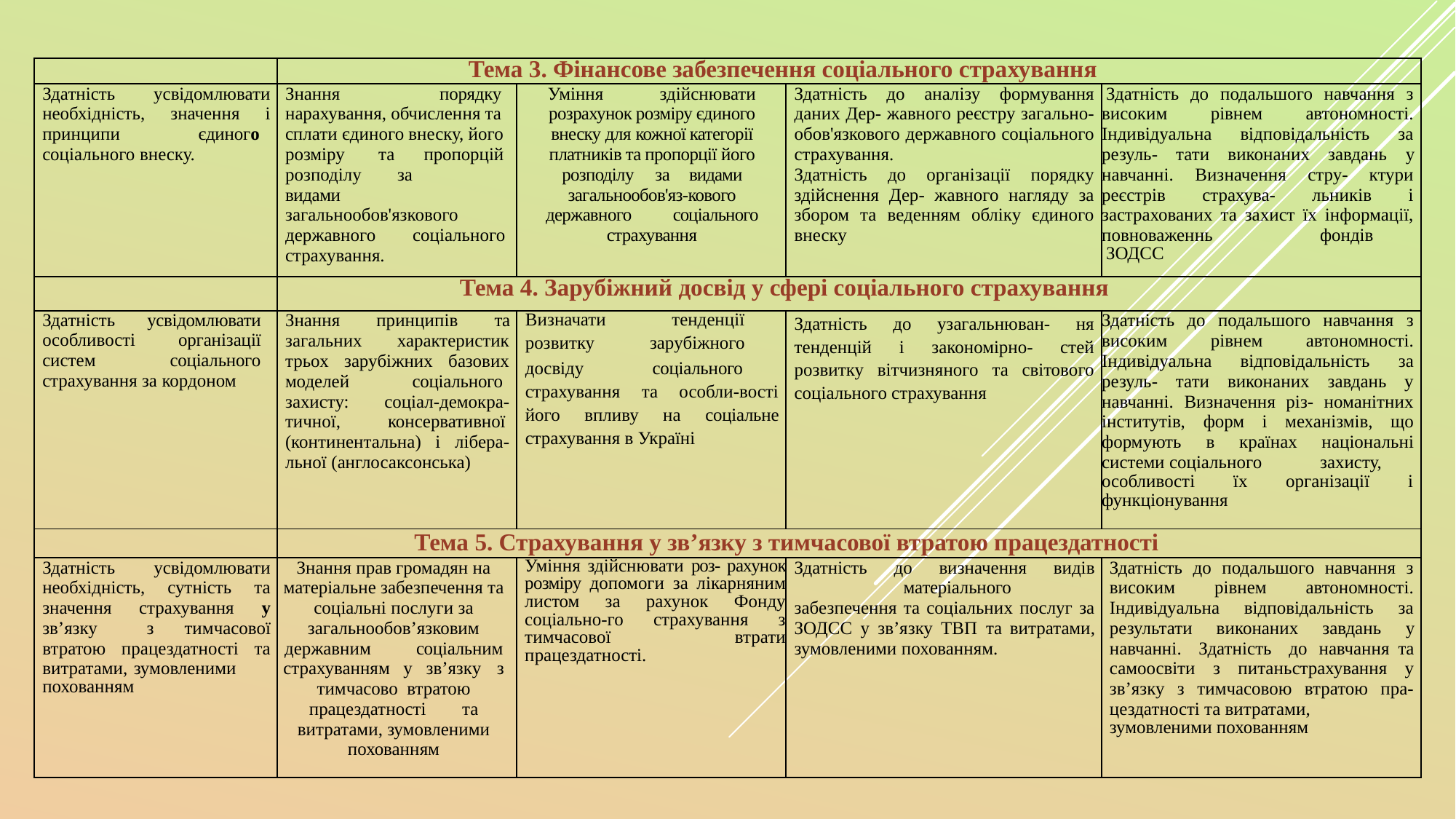

|  | Тема 3. Фінансове забезпечення соціального страхування |  |  |  |
| --- | --- | --- | --- | --- |
| Здатність усвідомлювати необхідність, значення і принципи єдиного соціального внеску. | Знання порядку нарахування, обчислення та сплати єдиного внеску, його розміру та пропорцій розподілу за видами загальнообов'язкового державного соціального страхування. | Уміння здійснювати розрахунок розміру єдиного внеску для кожної категорії платників та пропорції його розподілу за видами загальнообов'яз-кового державного соціального страхування | Здатність до аналізу формування даних Дер- жавного реєстру загально- обов'язкового державного соціального страхування. Здатність до організації порядку здійснення Дер- жавного нагляду за збором та веденням обліку єдиного внеску | Здатність до подальшого навчання з високим рівнем автономності. Індивідуальна відповідальність за резуль- тати виконаних завдань у навчанні. Визначення стру- ктури реєстрів страхува- льників і застрахованих та захист їх інформації, повноваженнь фондів ЗОДСС |
|  | Тема 4. Зарубіжний досвід у сфері соціального страхування |  |  |  |
| Здатність усвідомлювати особливості організації систем соціального страхування за кордоном | Знання принципів та загальних характеристик трьох зарубіжних базових моделей соціального захисту: соціал-демокра- тичної, консервативної (континентальна) і лібера- льної (англосаксонська) | Визначати тенденції розвитку зарубіжного досвіду соціального страхування та особли-вості його впливу на соціальне страхування в Україні | Здатність до узагальнюван- ня тенденцій і закономірно- стей розвитку вітчизняного та світового соціального страхування | Здатність до подальшого навчання з високим рівнем автономності. Індивідуальна відповідальність за резуль- тати виконаних завдань у навчанні. Визначення різ- номанітних інститутів, форм і механізмів, що формують в країнах національні системи соціального захисту, особливості їх організації і функціонування |
|  | Тема 5. Страхування у зв’язку з тимчасової втратою працездатності |  |  |  |
| Здатність усвідомлювати необхідність, сутність та значення страхування у зв’язку з тимчасової втратою працездатності та витратами, зумовленими похованням | Знання прав громадян на матеріальне забезпечення та соціальні послуги за загальнообов’язковим державним соціальним страхуванням у зв’язку з тимчасово втратою працездатності та витратами, зумовленими похованням | Уміння здійснювати роз- рахунок розміру допомоги за лікарняним листом за рахунок Фонду соціально-го страхування з тимчасової втрати працездатності. | Здатність до визначення видів матеріального забезпечення та соціальних послуг за ЗОДСС у зв’язку ТВП та витратами, зумовленими похованням. | Здатність до подальшого навчання з високим рівнем автономності. Індивідуальна відповідальність за результати виконаних завдань у навчанні. Здатність до навчання та самоосвіти з питаньстрахування у зв’язку з тимчасовою втратою пра- цездатності та витратами, зумовленими похованням |